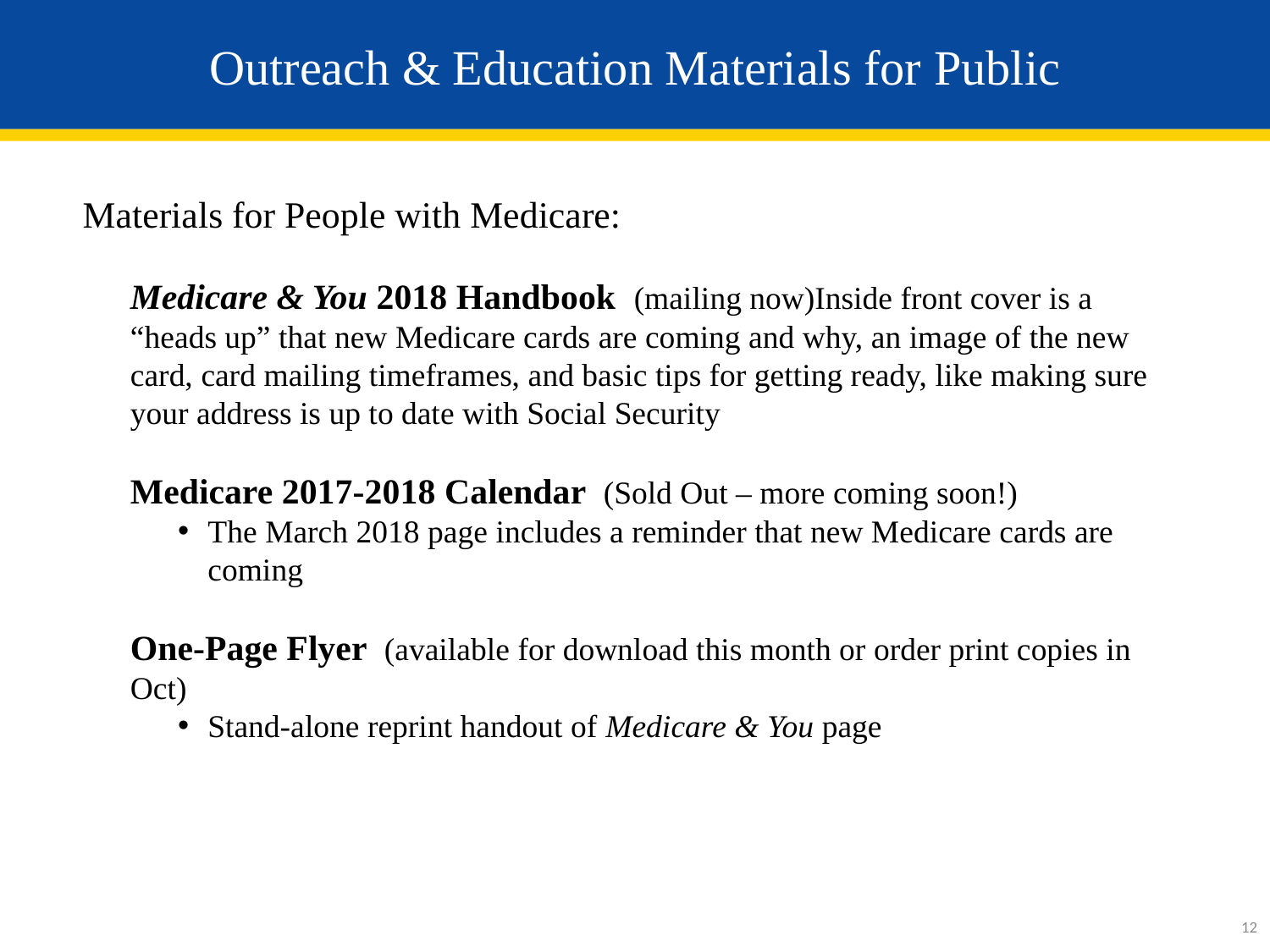

# Outreach & Education Materials for Public

Materials for People with Medicare:

Medicare & You 2018 Handbook  (mailing now)Inside front cover is a “heads up” that new Medicare cards are coming and why, an image of the new card, card mailing timeframes, and basic tips for getting ready, like making sure your address is up to date with Social Security

Medicare 2017-2018 Calendar  (Sold Out – more coming soon!)
The March 2018 page includes a reminder that new Medicare cards are coming

One-Page Flyer  (available for download this month or order print copies in Oct)
Stand-alone reprint handout of Medicare & You page

12